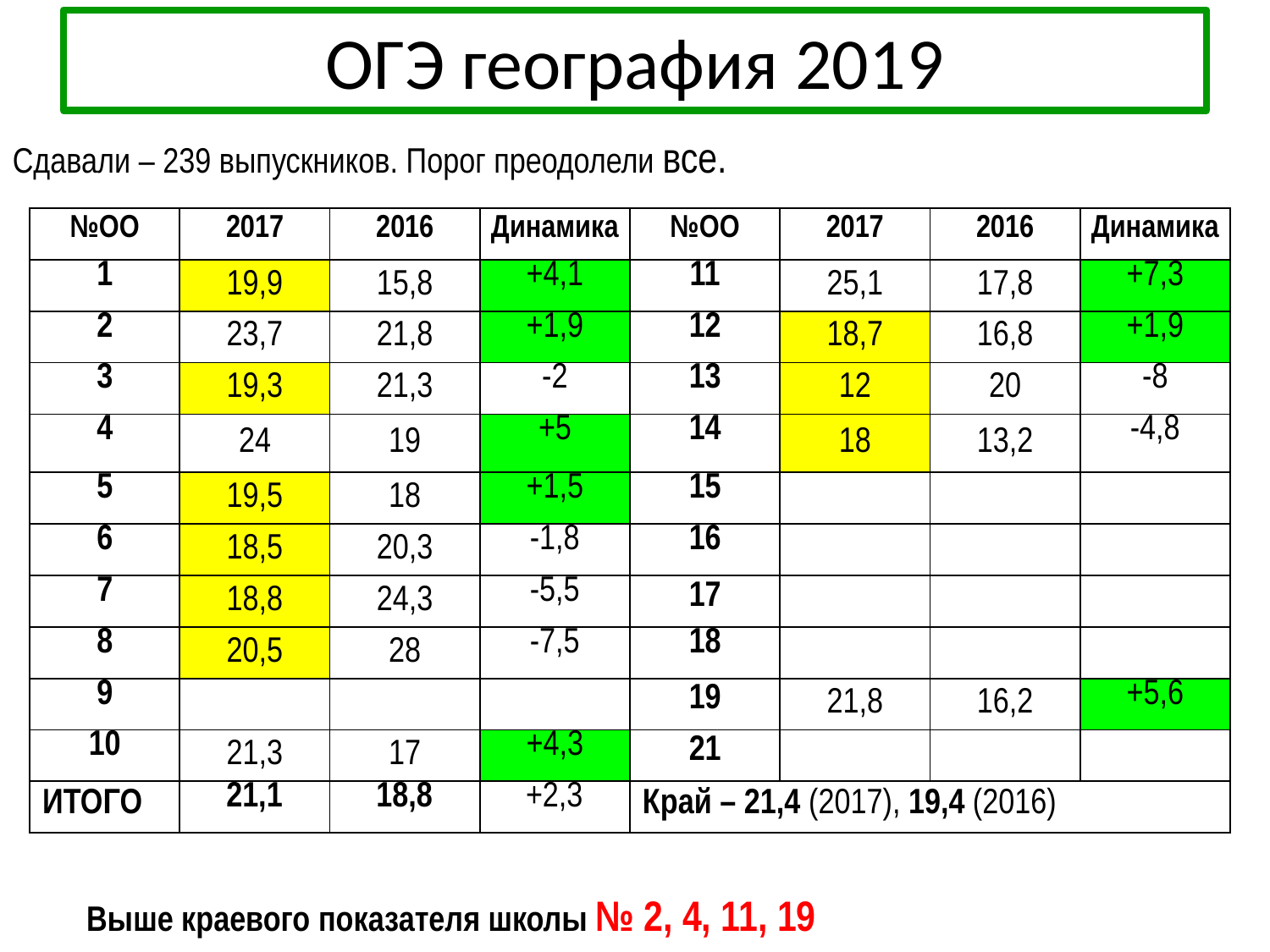

# ОГЭ география 2019
Сдавали – 239 выпускников. Порог преодолели все.
| №ОО | 2017 | 2016 | Динамика | №ОО | 2017 | 2016 | Динамика |
| --- | --- | --- | --- | --- | --- | --- | --- |
| 1 | 19,9 | 15,8 | +4,1 | 11 | 25,1 | 17,8 | +7,3 |
| 2 | 23,7 | 21,8 | +1,9 | 12 | 18,7 | 16,8 | +1,9 |
| 3 | 19,3 | 21,3 | -2 | 13 | 12 | 20 | -8 |
| 4 | 24 | 19 | +5 | 14 | 18 | 13,2 | -4,8 |
| 5 | 19,5 | 18 | +1,5 | 15 |  |  |  |
| 6 | 18,5 | 20,3 | -1,8 | 16 |  |  |  |
| 7 | 18,8 | 24,3 | -5,5 | 17 |  |  |  |
| 8 | 20,5 | 28 | -7,5 | 18 |  |  |  |
| 9 |  |  |  | 19 | 21,8 | 16,2 | +5,6 |
| 10 | 21,3 | 17 | +4,3 | 21 |  |  |  |
| ИТОГО | 21,1 | 18,8 | +2,3 | Край – 21,4 (2017), 19,4 (2016) |  |  |  |
Выше краевого показателя школы № 2, 4, 11, 19